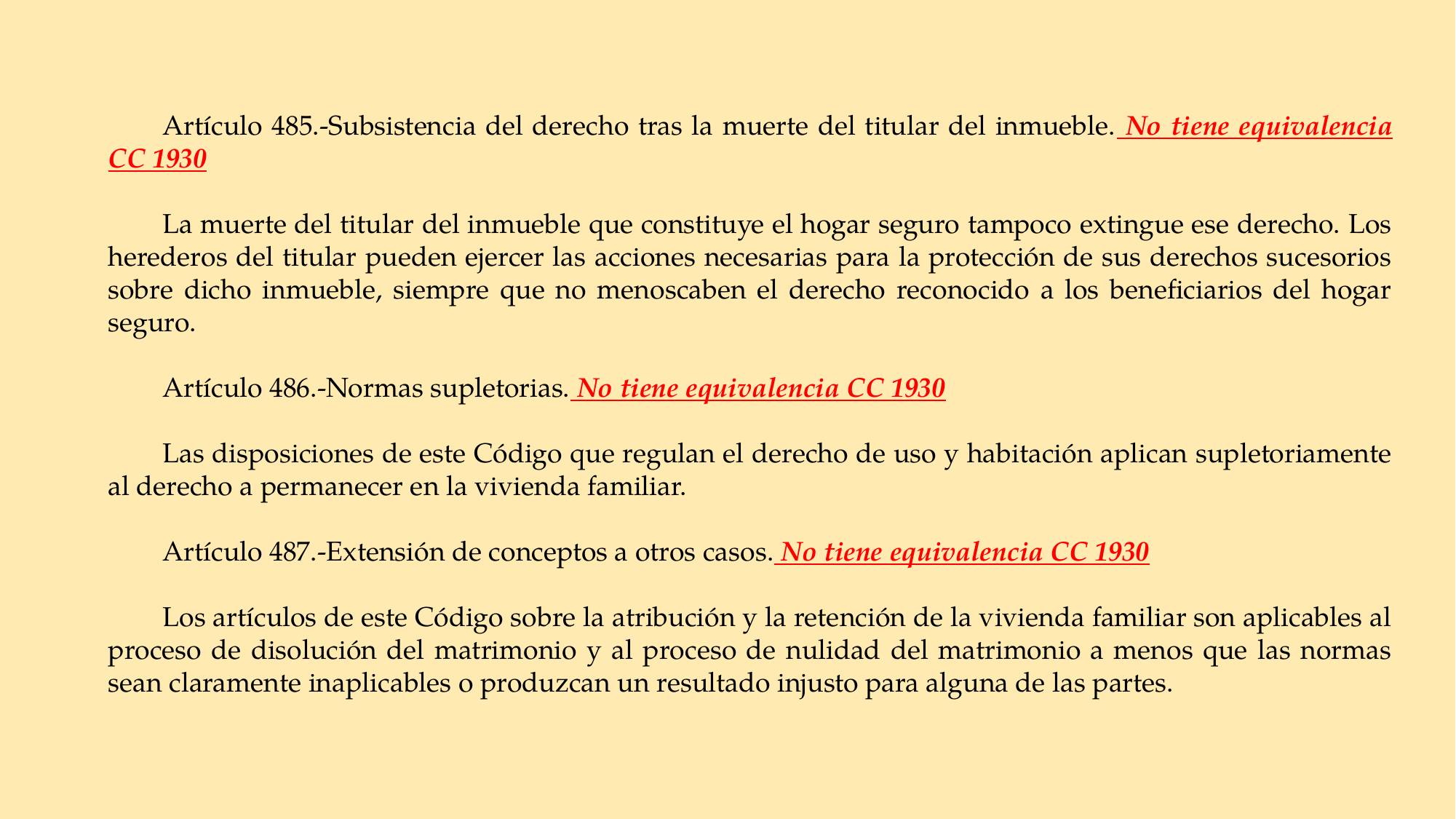

Artículo 485.-Subsistencia del derecho tras la muerte del titular del inmueble. No tiene equivalencia CC 1930

La muerte del titular del inmueble que constituye el hogar seguro tampoco extingue ese derecho. Los herederos del titular pueden ejercer las acciones necesarias para la protección de sus derechos sucesorios sobre dicho inmueble, siempre que no menoscaben el derecho reconocido a los beneficiarios del hogar seguro.

Artículo 486.-Normas supletorias. No tiene equivalencia CC 1930

Las disposiciones de este Código que regulan el derecho de uso y habitación aplican supletoriamente al derecho a permanecer en la vivienda familiar.

Artículo 487.-Extensión de conceptos a otros casos. No tiene equivalencia CC 1930

Los artículos de este Código sobre la atribución y la retención de la vivienda familiar son aplicables al proceso de disolución del matrimonio y al proceso de nulidad del matrimonio a menos que las normas sean claramente inaplicables o produzcan un resultado injusto para alguna de las partes.